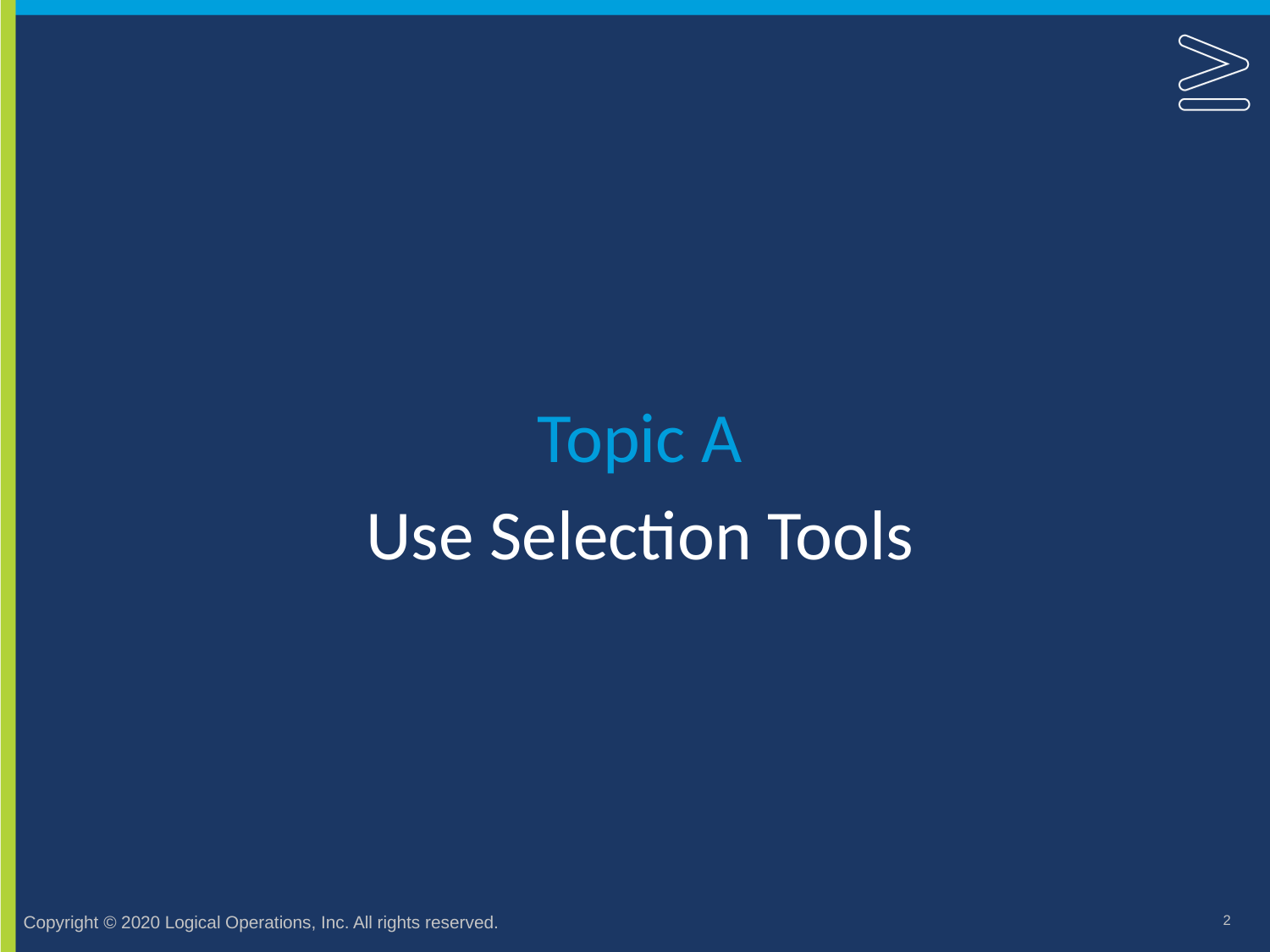

Topic A
# Use Selection Tools
2